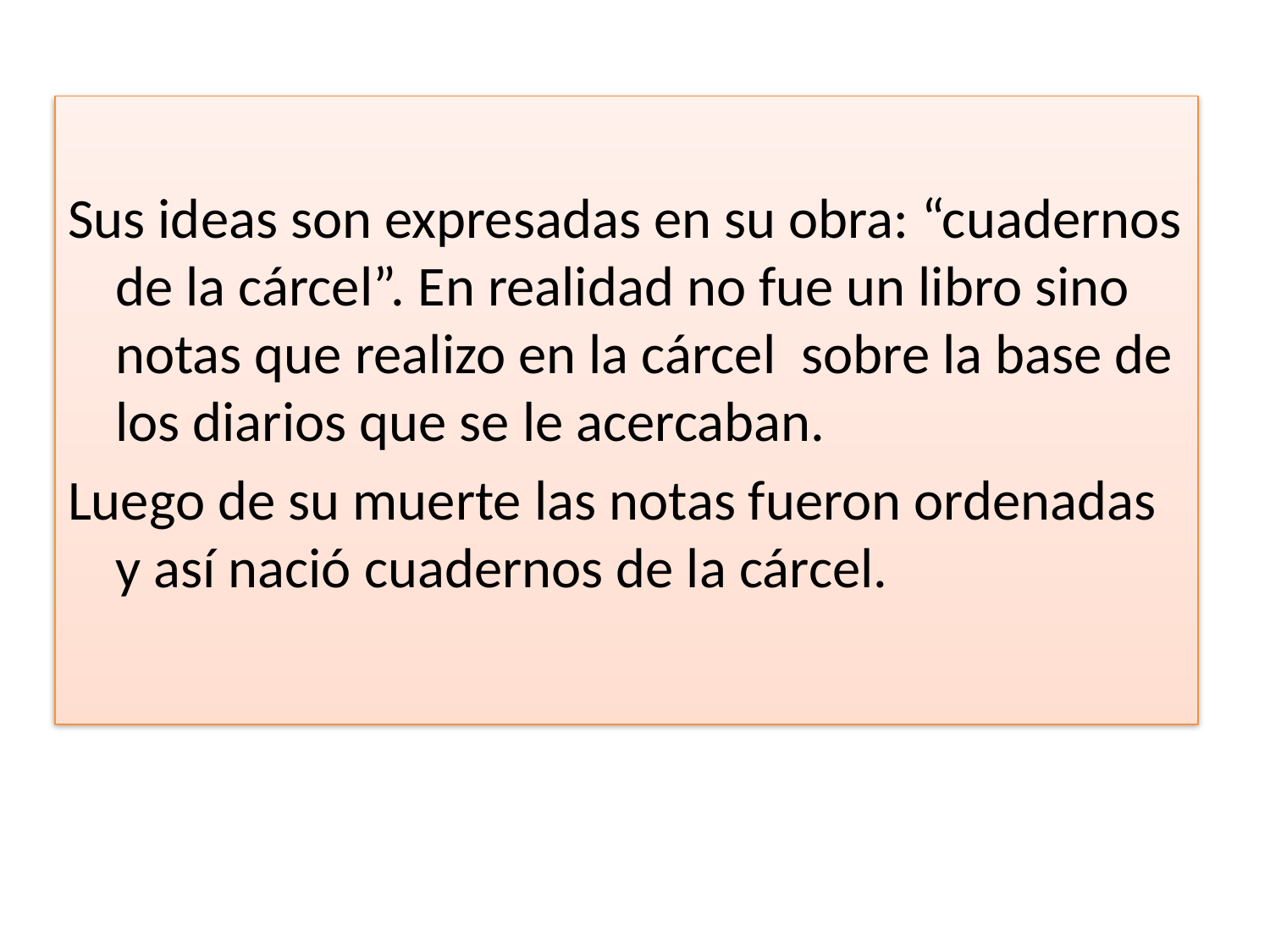

Sus ideas son expresadas en su obra: “cuadernos de la cárcel”. En realidad no fue un libro sino notas que realizo en la cárcel  sobre la base de los diarios que se le acercaban.
Luego de su muerte las notas fueron ordenadas y así nació cuadernos de la cárcel.